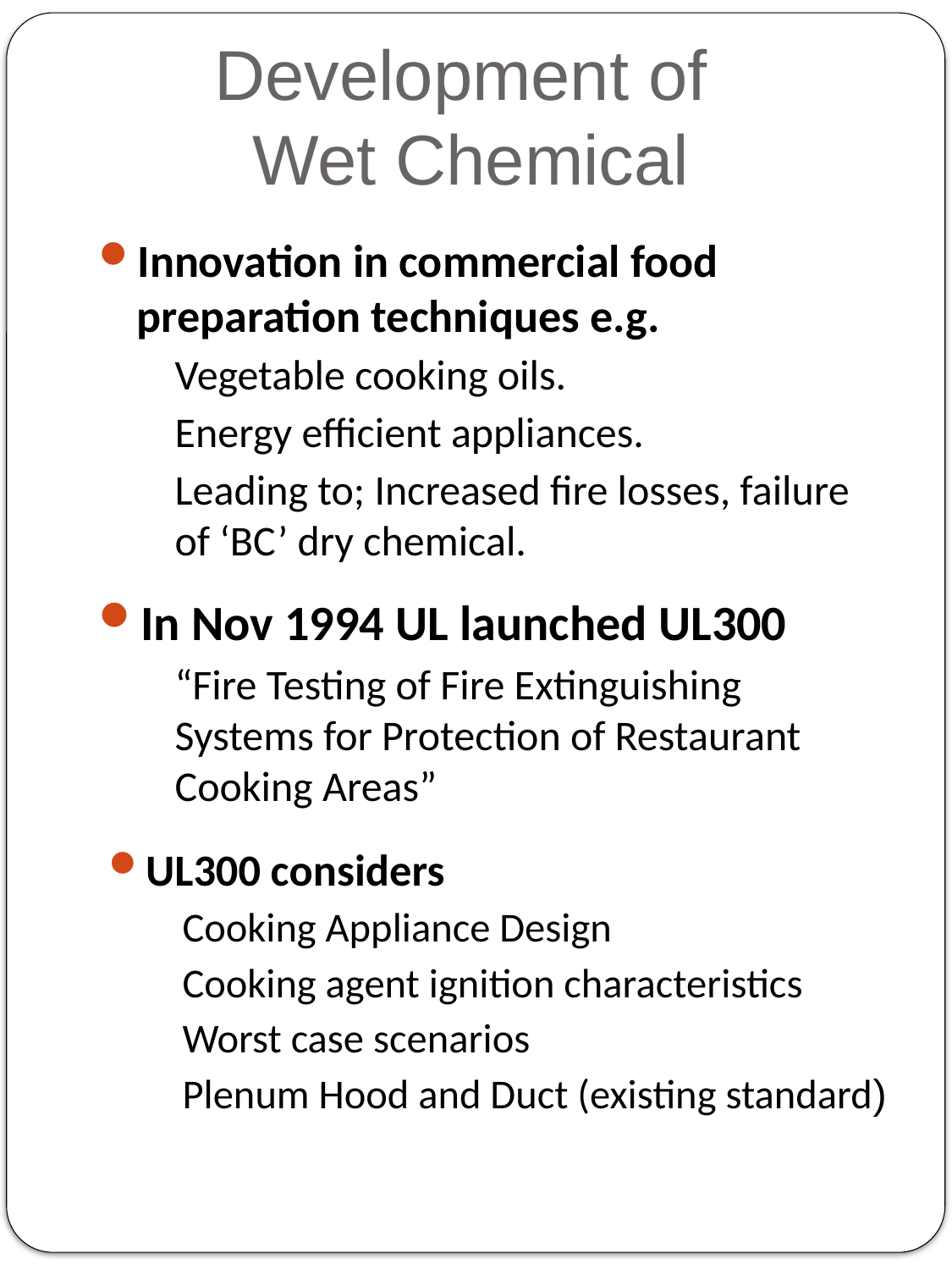

# Development of Wet Chemical
Innovation in commercial food preparation techniques e.g.
	Vegetable cooking oils.
	Energy efficient appliances.
	Leading to; Increased fire losses, failure of ‘BC’ dry chemical.
In Nov 1994 UL launched UL300
	“Fire Testing of Fire Extinguishing Systems for Protection of Restaurant Cooking Areas”
UL300 considers
	Cooking Appliance Design
	Cooking agent ignition characteristics
	Worst case scenarios
	Plenum Hood and Duct (existing standard)